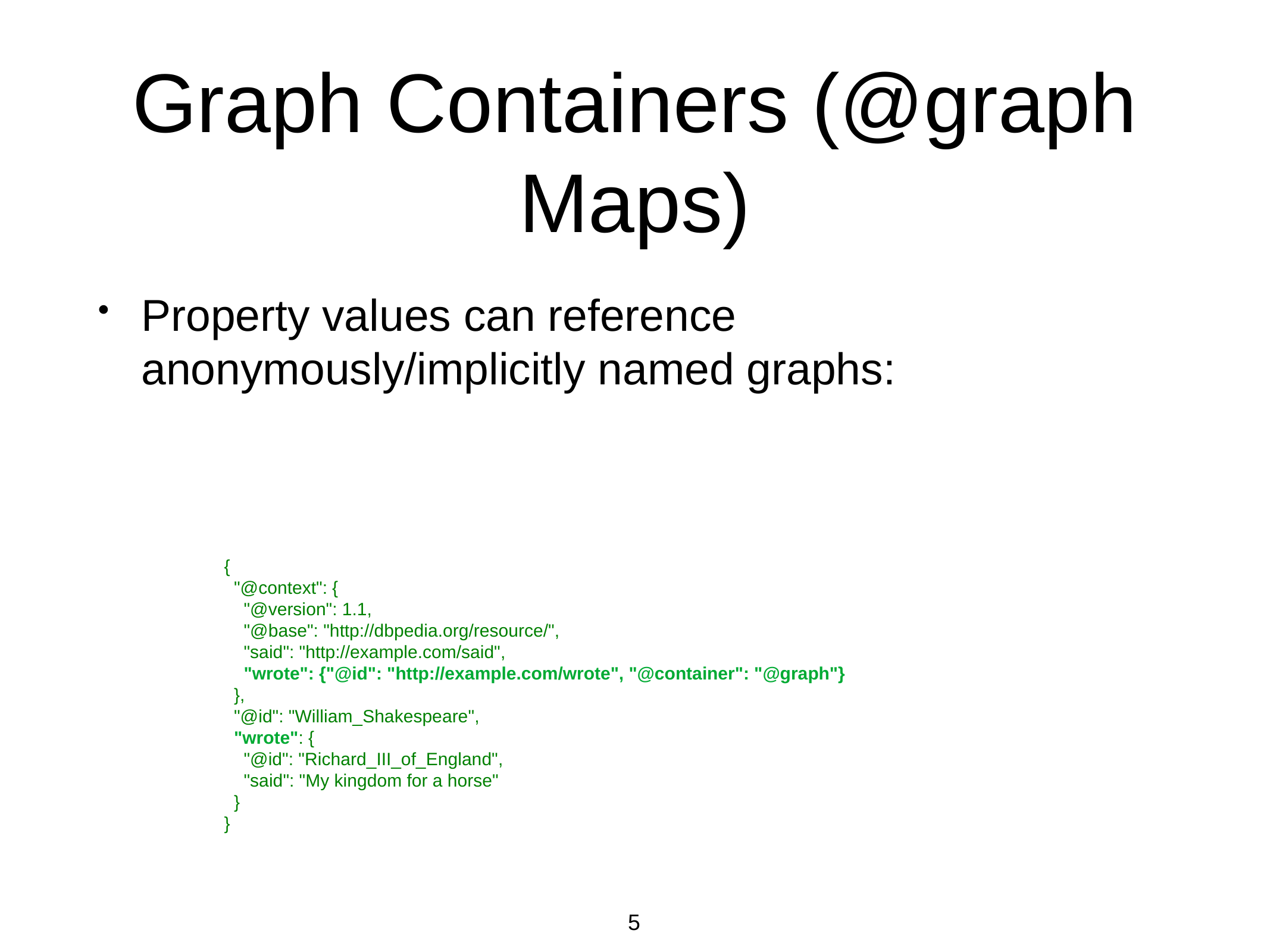

# Graph Containers (@graph Maps)
Property values can reference anonymously/implicitly named graphs:
{
  "@context": {
    "@version": 1.1,
    "@base": "http://dbpedia.org/resource/",
    "said": "http://example.com/said",
    "wrote": {"@id": "http://example.com/wrote", "@container": "@graph"}
  },
  "@id": "William_Shakespeare",
  "wrote": {
    "@id": "Richard_III_of_England",
    "said": "My kingdom for a horse"
  }
}
5